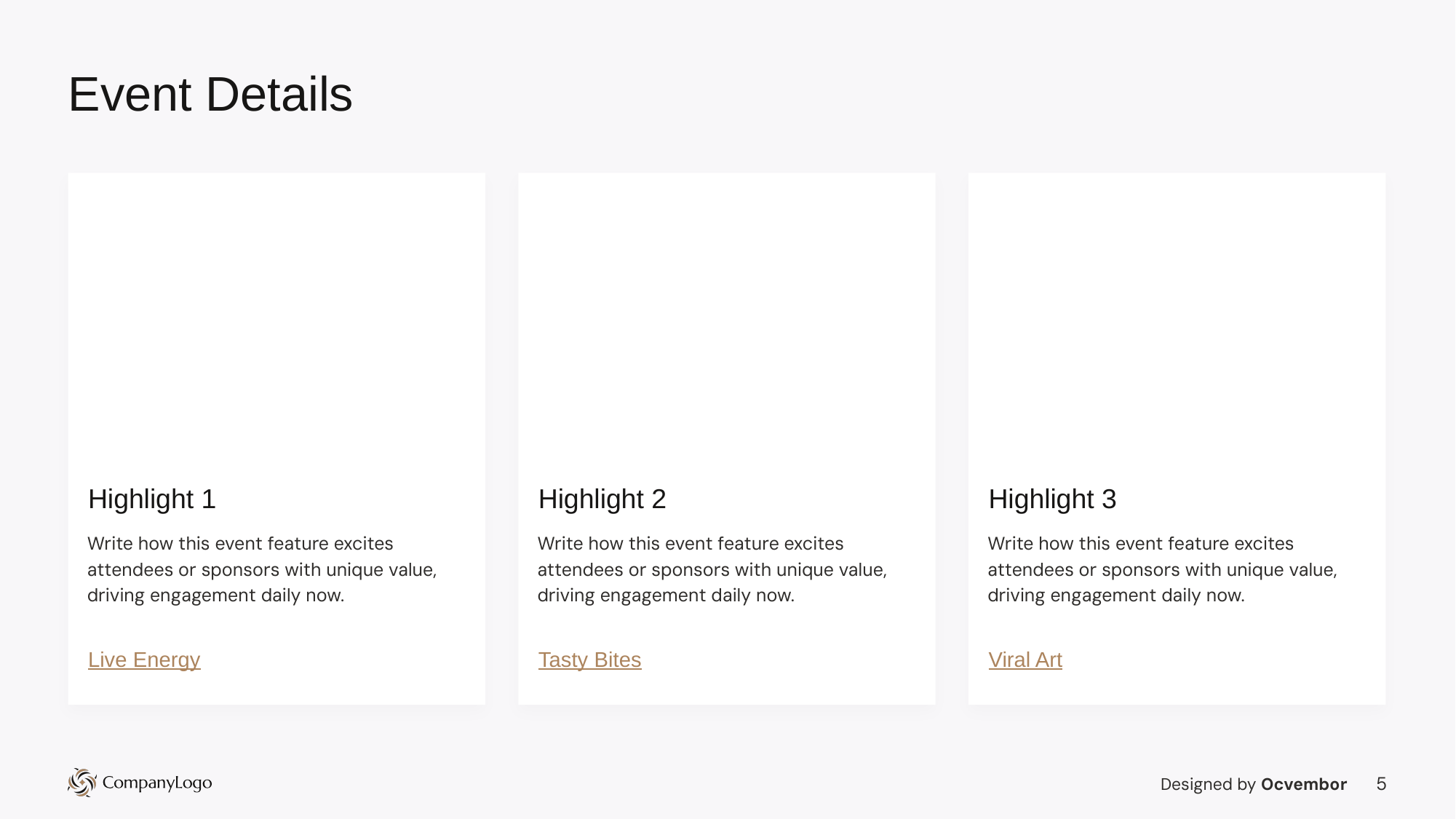

# Event Details

Highlight 1
Highlight 2
Highlight 3
Write how this event feature excites attendees or sponsors with unique value, driving engagement daily now.
Write how this event feature excites attendees or sponsors with unique value, driving engagement daily now.
Write how this event feature excites attendees or sponsors with unique value, driving engagement daily now.
Live Energy
Tasty Bites
Viral Art